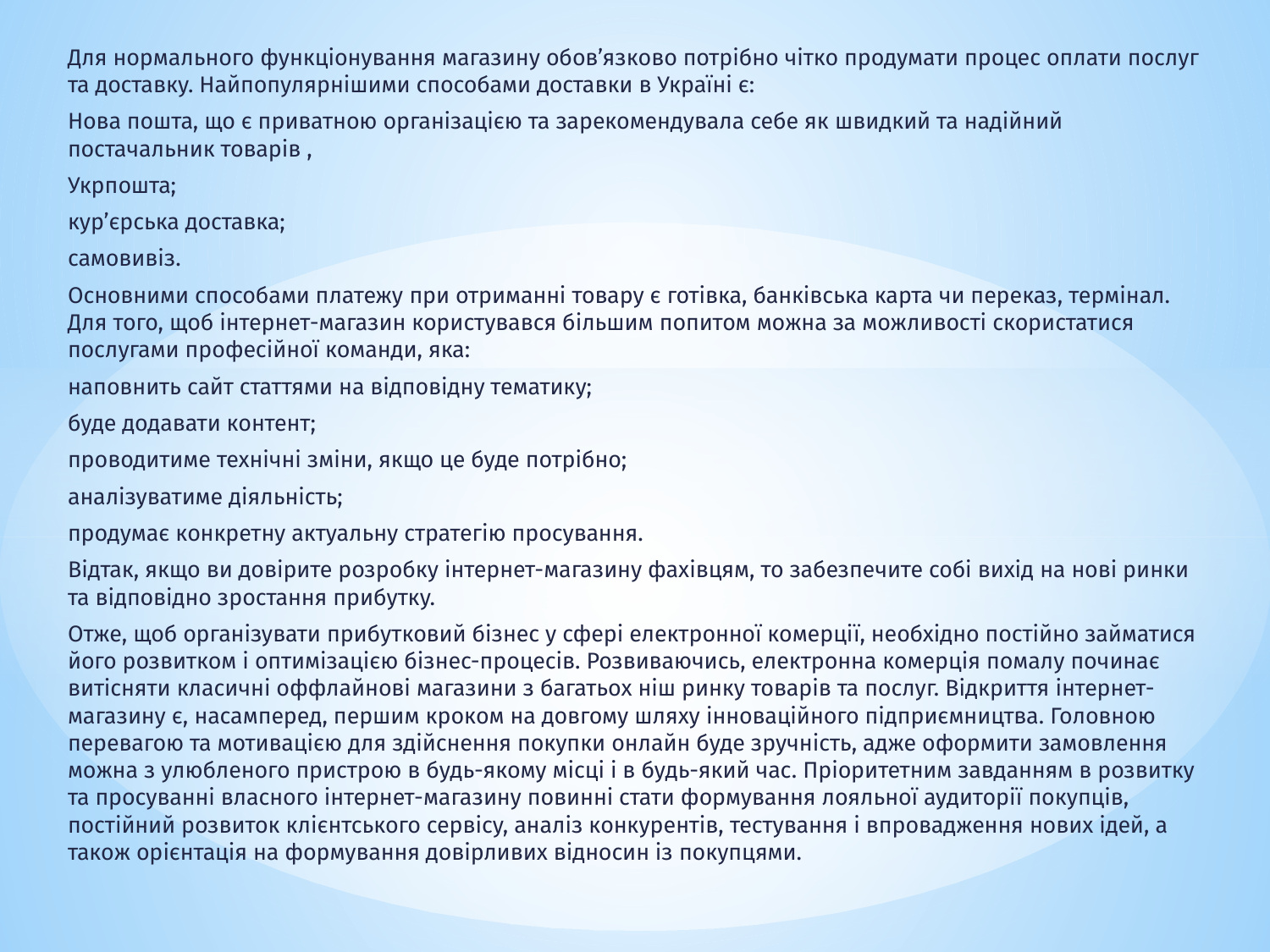

Для нормального функціонування магазину обов’язково потрібно чітко продумати процес оплати послуг та доставку. Найпопулярнішими способами доставки в Україні є:
Нова пошта, що є приватною організацією та зарекомендувала себе як швидкий та надійний постачальник товарів ,
Укрпошта;
кур’єрська доставка;
самовивіз.
Основними способами платежу при отриманні товару є готівка, банківська карта чи переказ, термінал. Для того, щоб інтернет-магазин користувався більшим попитом можна за можливості скористатися послугами професійної команди, яка:
наповнить сайт статтями на відповідну тематику;
буде додавати контент;
проводитиме технічні зміни, якщо це буде потрібно;
аналізуватиме діяльність;
продумає конкретну актуальну стратегію просування.
Відтак, якщо ви довірите розробку інтернет-магазину фахівцям, то забезпечите собі вихід на нові ринки та відповідно зростання прибутку.
Отже, щоб організувати прибутковий бізнес у сфері електронної комерції, необхідно постійно займатися його розвитком і оптимізацією бізнес-процесів. Розвиваючись, електронна комерція помалу починає витісняти класичні оффлайнові магазини з багатьох ніш ринку товарів та послуг. Відкриття інтернет-магазину є, насамперед, першим кроком на довгому шляху інноваційного підприємництва. Головною перевагою та мотивацією для здійснення покупки онлайн буде зручність, адже оформити замовлення можна з улюбленого пристрою в будь-якому місці і в будь-який час. Пріоритетним завданням в розвитку та просуванні власного інтернет-магазину повинні стати формування лояльної аудиторії покупців, постійний розвиток клієнтського сервісу, аналіз конкурентів, тестування і впровадження нових ідей, а також орієнтація на формування довірливих відносин із покупцями.